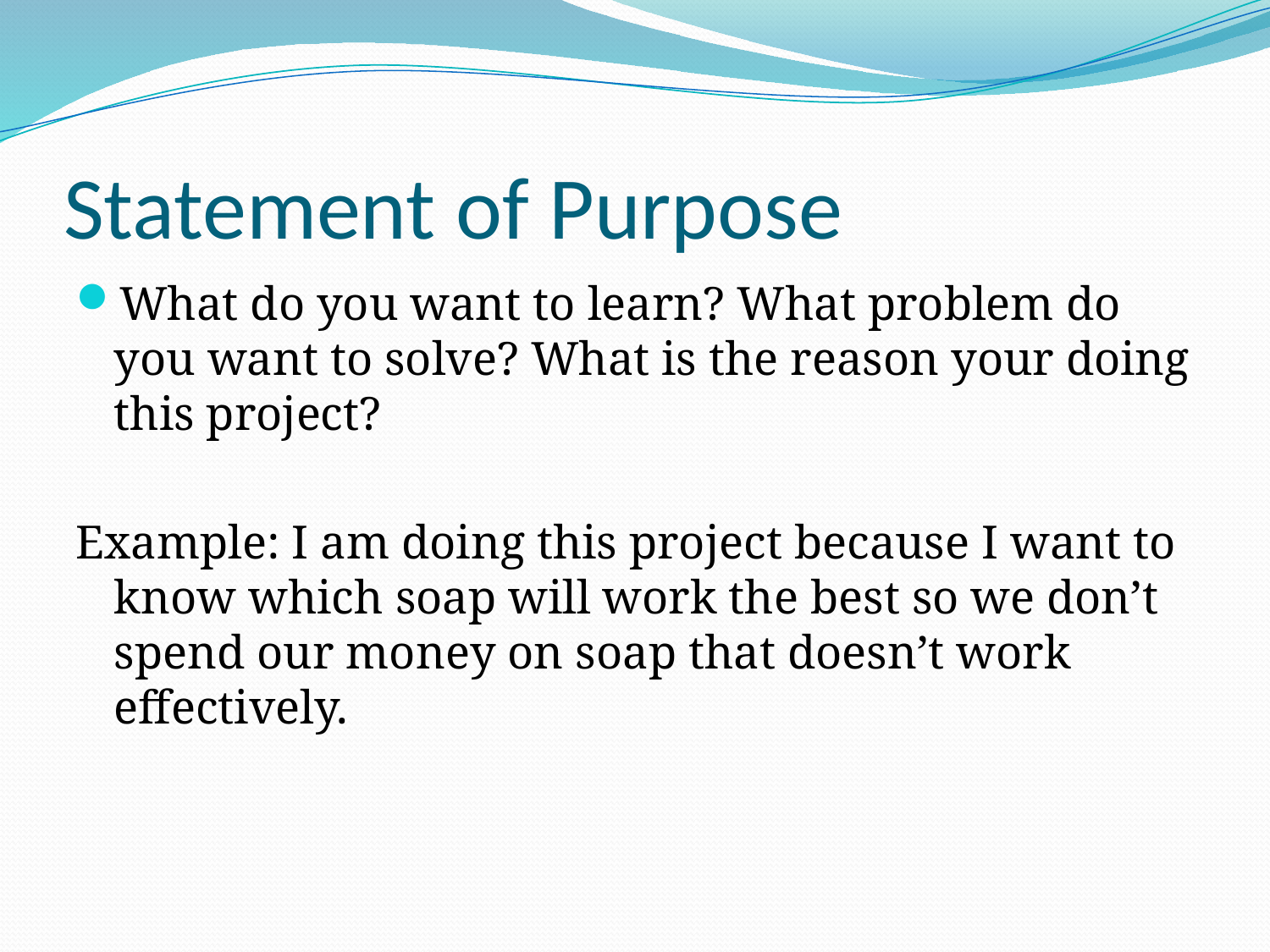

# Statement of Purpose
What do you want to learn? What problem do you want to solve? What is the reason your doing this project?

Example: I am doing this project because I want to know which soap will work the best so we don’t spend our money on soap that doesn’t work effectively.